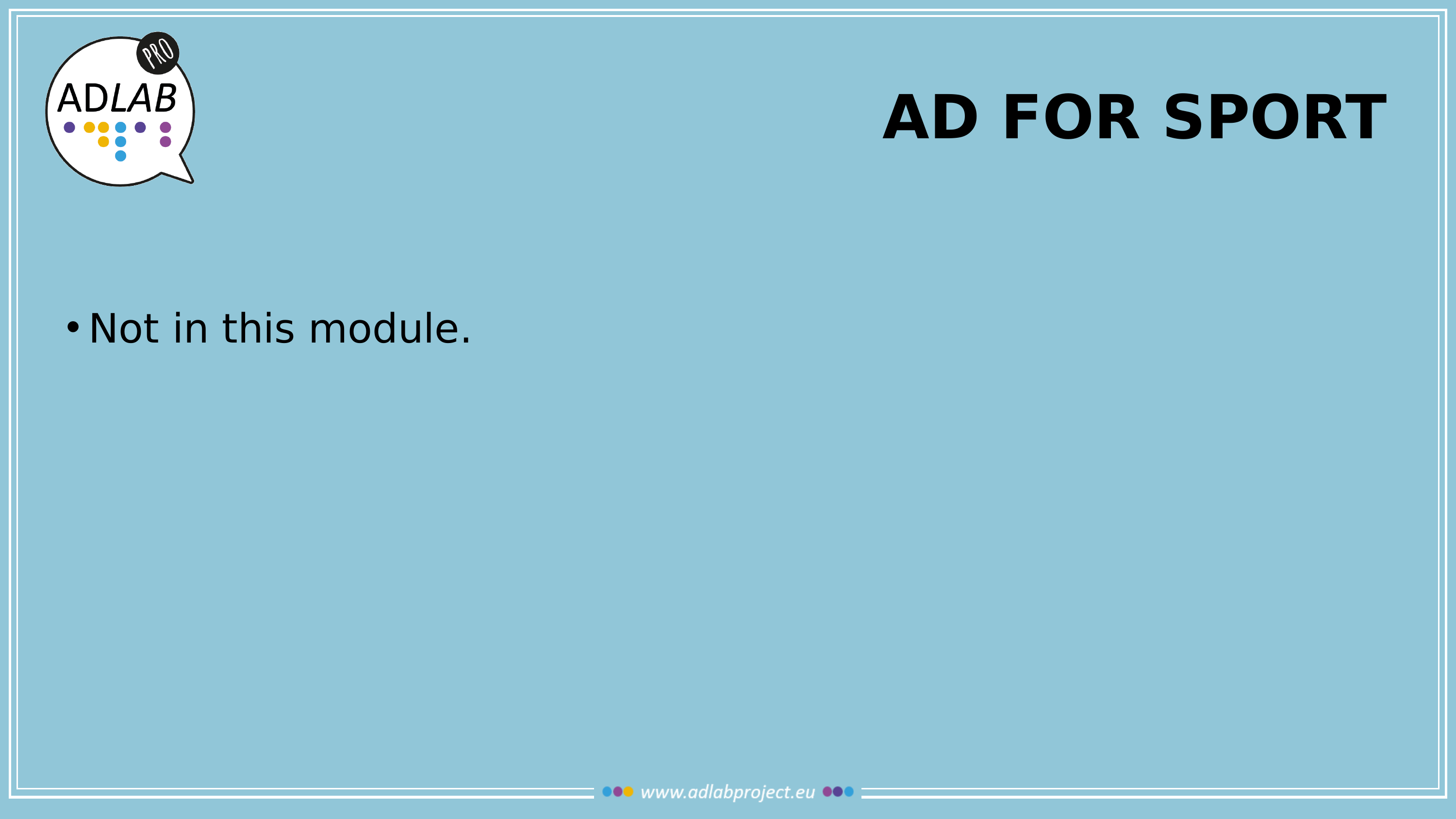

# AD for Sport
Not in this module.